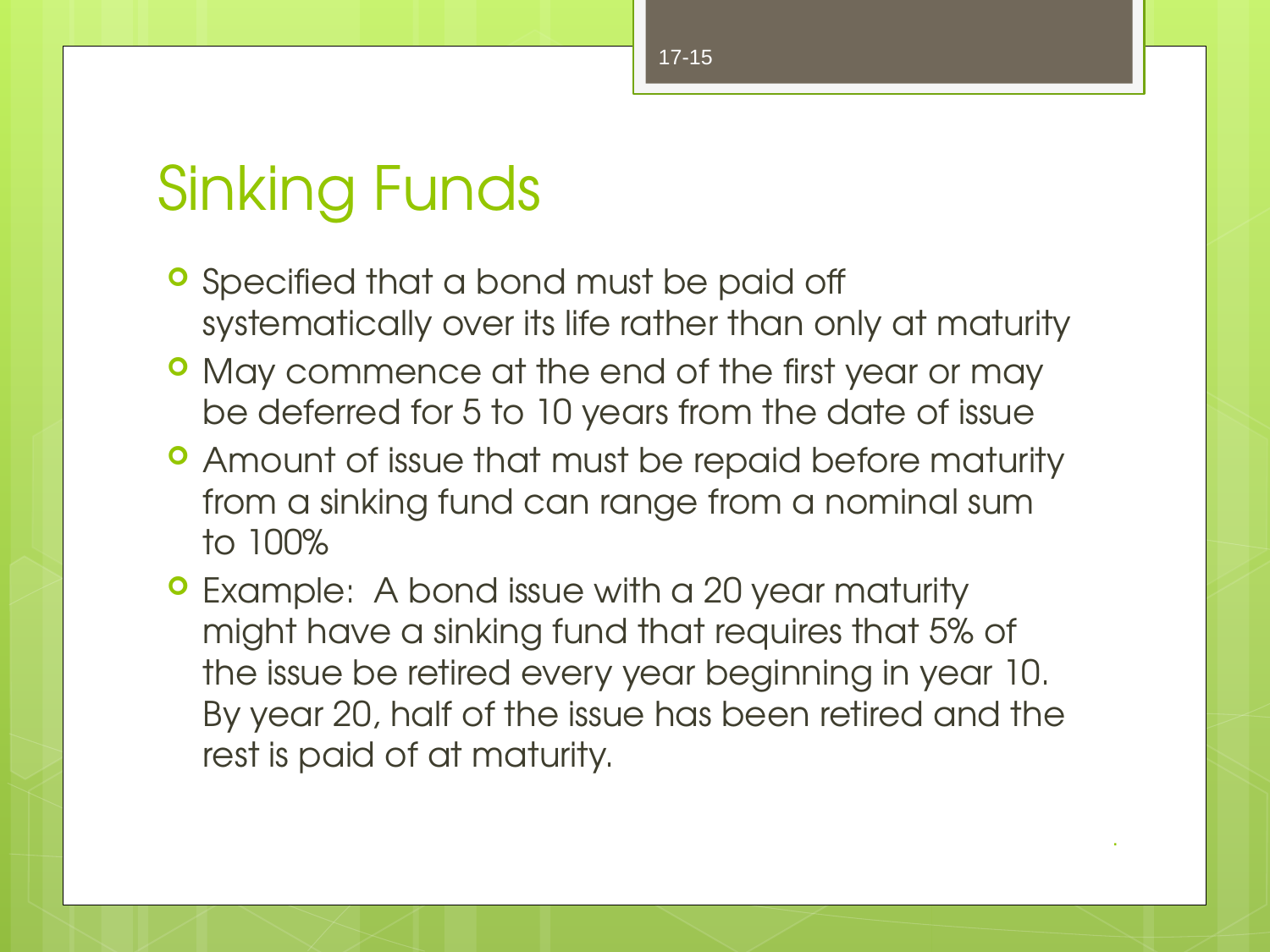

17-15
# Sinking Funds
Specified that a bond must be paid off systematically over its life rather than only at maturity
May commence at the end of the first year or may be deferred for 5 to 10 years from the date of issue
Amount of issue that must be repaid before maturity from a sinking fund can range from a nominal sum to 100%
Example:  A bond issue with a 20 year maturity might have a sinking fund that requires that 5% of the issue be retired every year beginning in year 10. By year 20, half of the issue has been retired and the rest is paid of at maturity.

.